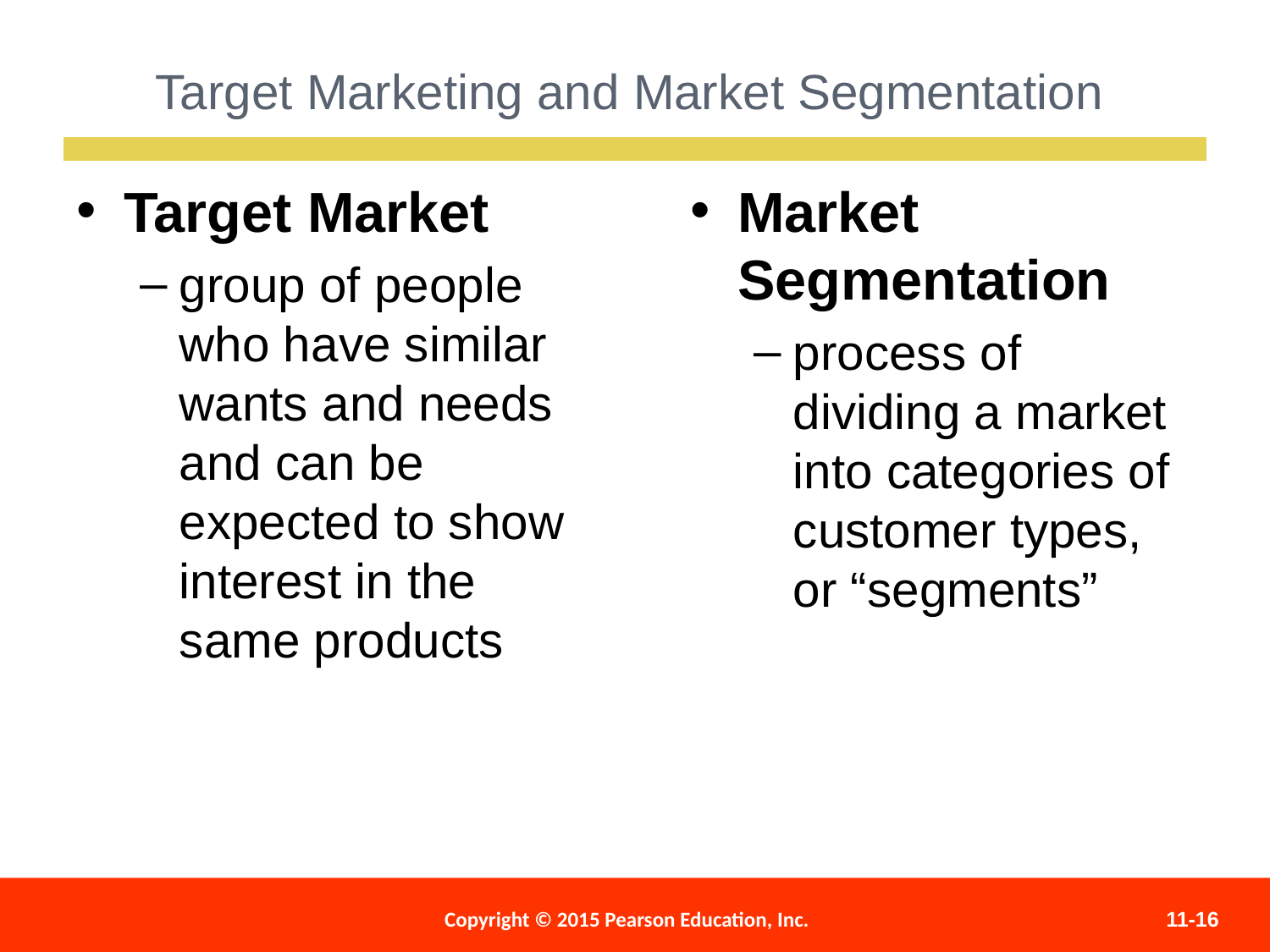

Target Marketing and Market Segmentation
Target Market
group of people who have similar wants and needs and can be expected to show interest in the same products

Market Segmentation
process of dividing a market into categories of customer types, or “segments”